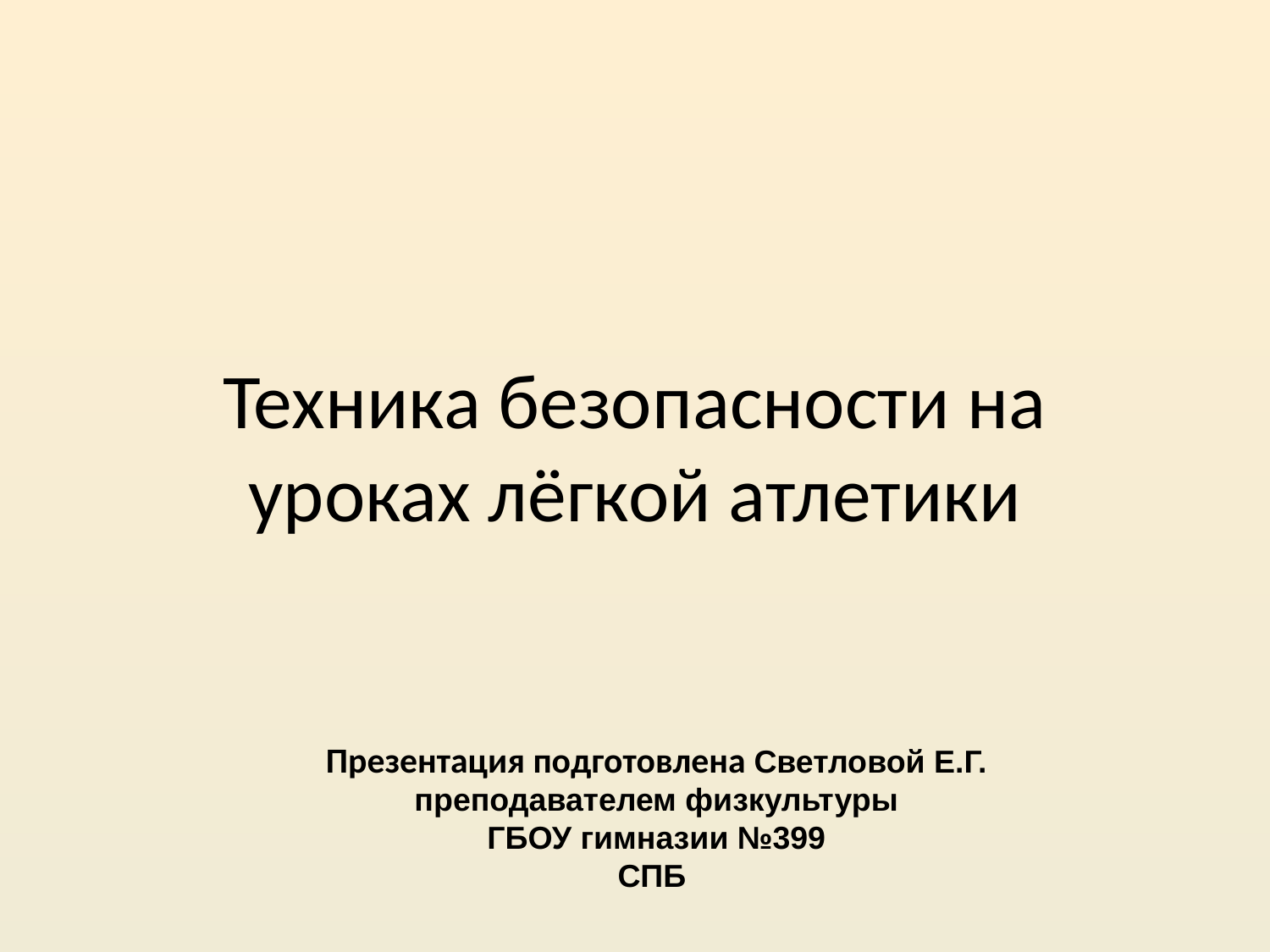

# Техника безопасности на уроках лёгкой атлетики

Презентация подготовлена Светловой Е.Г.
преподавателем физкультуры
ГБОУ гимназии №399
СПБ